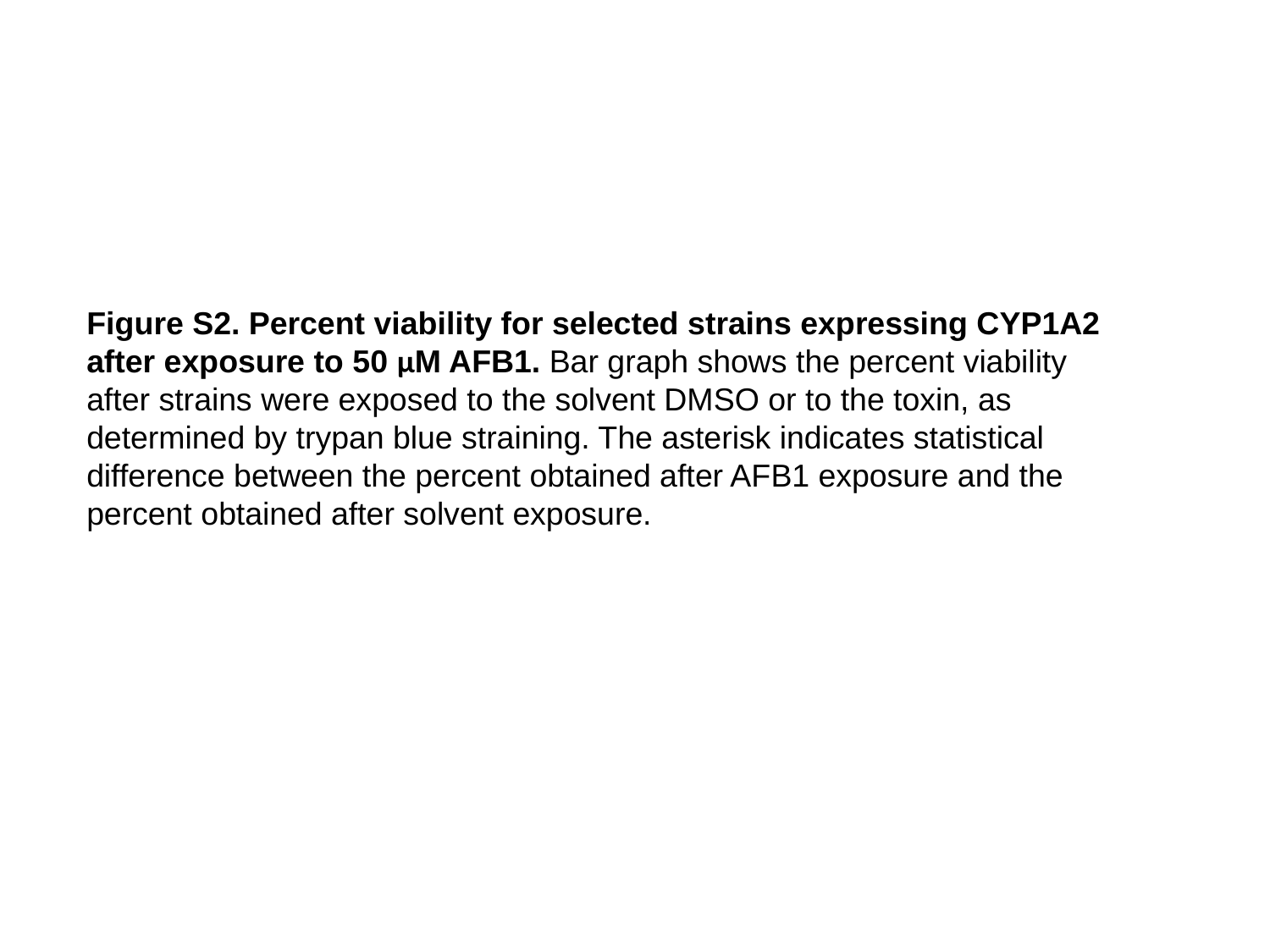

Figure S2. Percent viability for selected strains expressing CYP1A2 after exposure to 50 μM AFB1. Bar graph shows the percent viability after strains were exposed to the solvent DMSO or to the toxin, as determined by trypan blue straining. The asterisk indicates statistical difference between the percent obtained after AFB1 exposure and the percent obtained after solvent exposure.